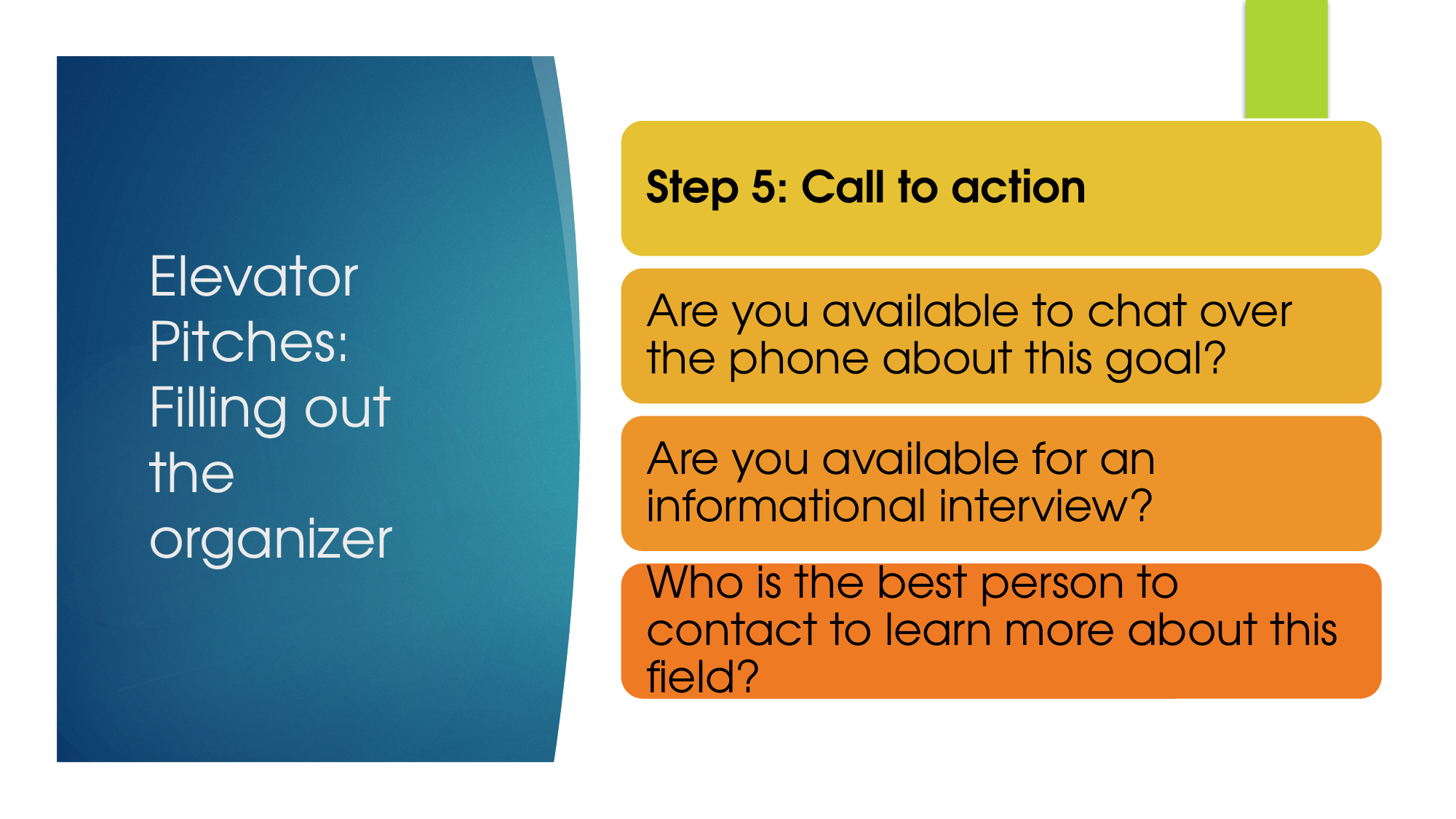

Step 5: Call to action
Are you available to chat over the phone about this goal?
Are you available for an informational interview?
Who is the best person to contact to learn more about this field?
# Elevator Pitches: Filling out the organizer